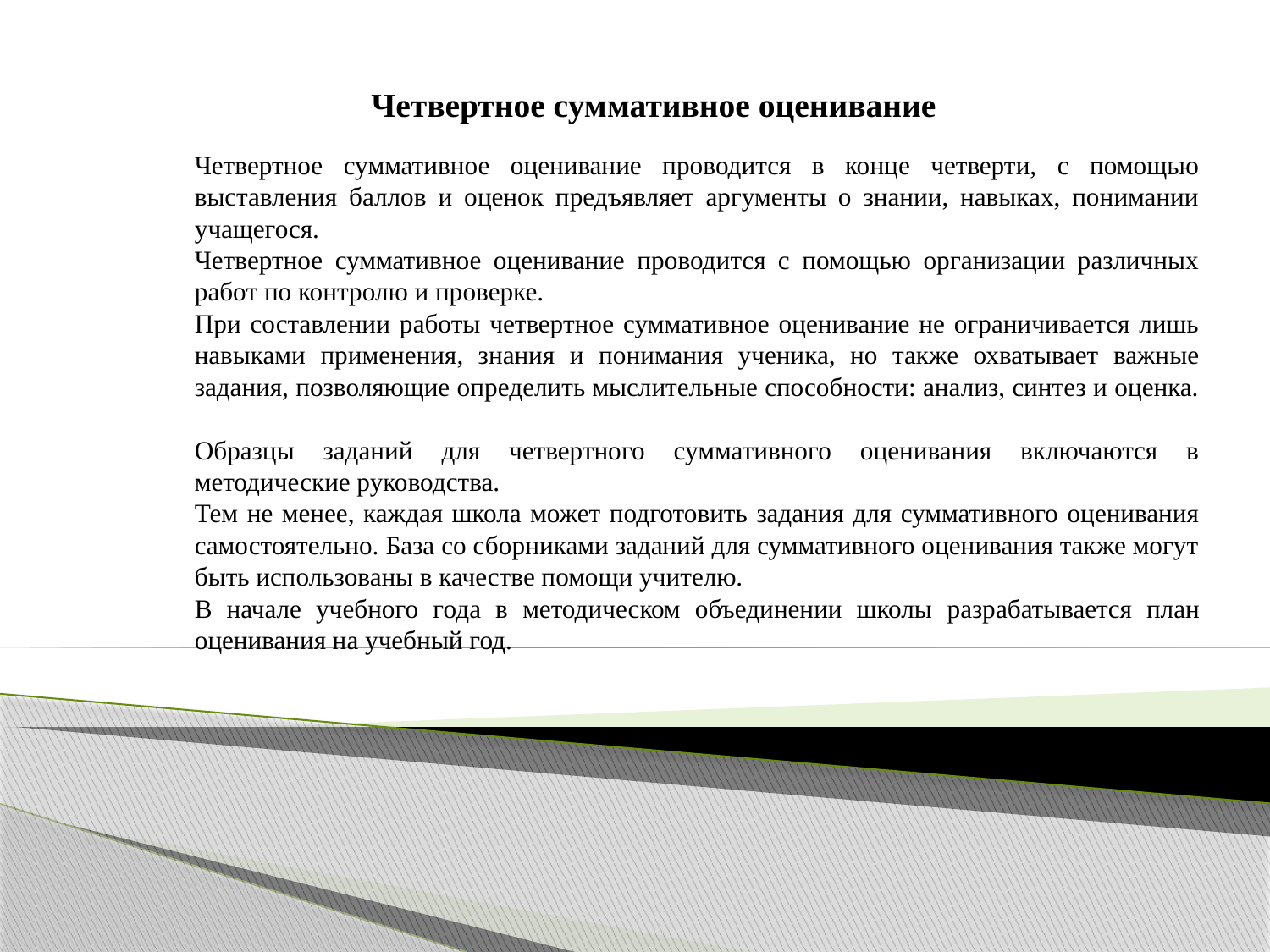

Четвертное суммативное оценивание
Четвертное суммативное оценивание проводится в конце четверти, с помощью выставления баллов и оценок предъявляет аргументы о знании, навыках, понимании учащегося.
Четвертное суммативное оценивание проводится с помощью организации различных работ по контролю и проверке.
При составлении работы четвертное суммативное оценивание не ограничивается лишь навыками применения, знания и понимания ученика, но также охватывает важные задания, позволяющие определить мыслительные способности: анализ, синтез и оценка.
Образцы заданий для четвертного суммативного оценивания включаются в методические руководства.
Тем не менее, каждая школа может подготовить задания для суммативного оценивания самостоятельно. База со сборниками заданий для суммативного оценивания также могут быть использованы в качестве помощи учителю.
В начале учебного года в методическом объединении школы разрабатывается план оценивания на учебный год.